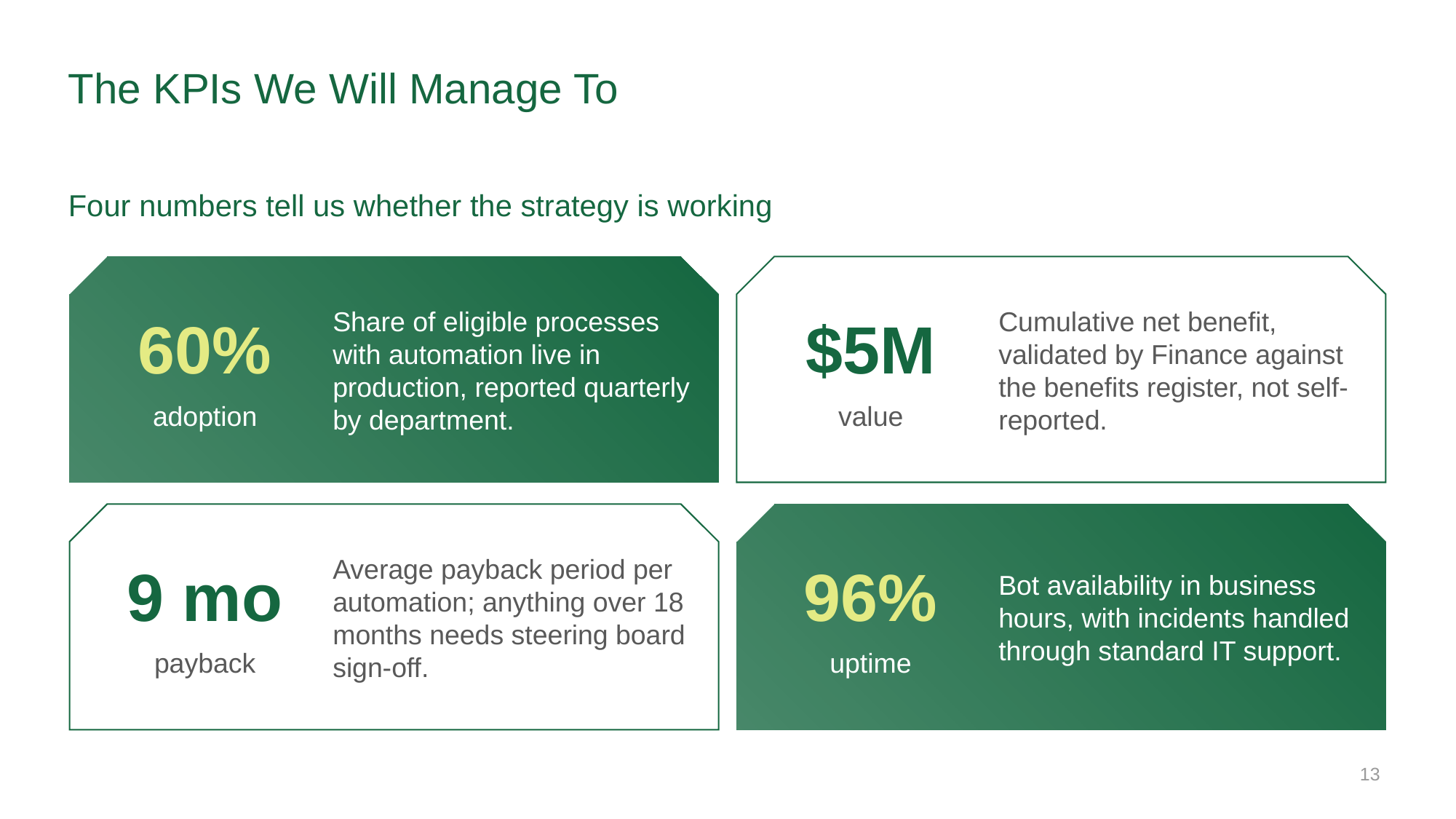

# The KPIs We Will Manage To
Four numbers tell us whether the strategy is working

60%
adoption
$5M
value
Share of eligible processes with automation live in production, reported quarterly by department.
Cumulative net benefit, validated by Finance against the benefits register, not self-reported.

9 mo
payback
96%
uptime
Average payback period per automation; anything over 18 months needs steering board sign-off.
Bot availability in business hours, with incidents handled through standard IT support.
13